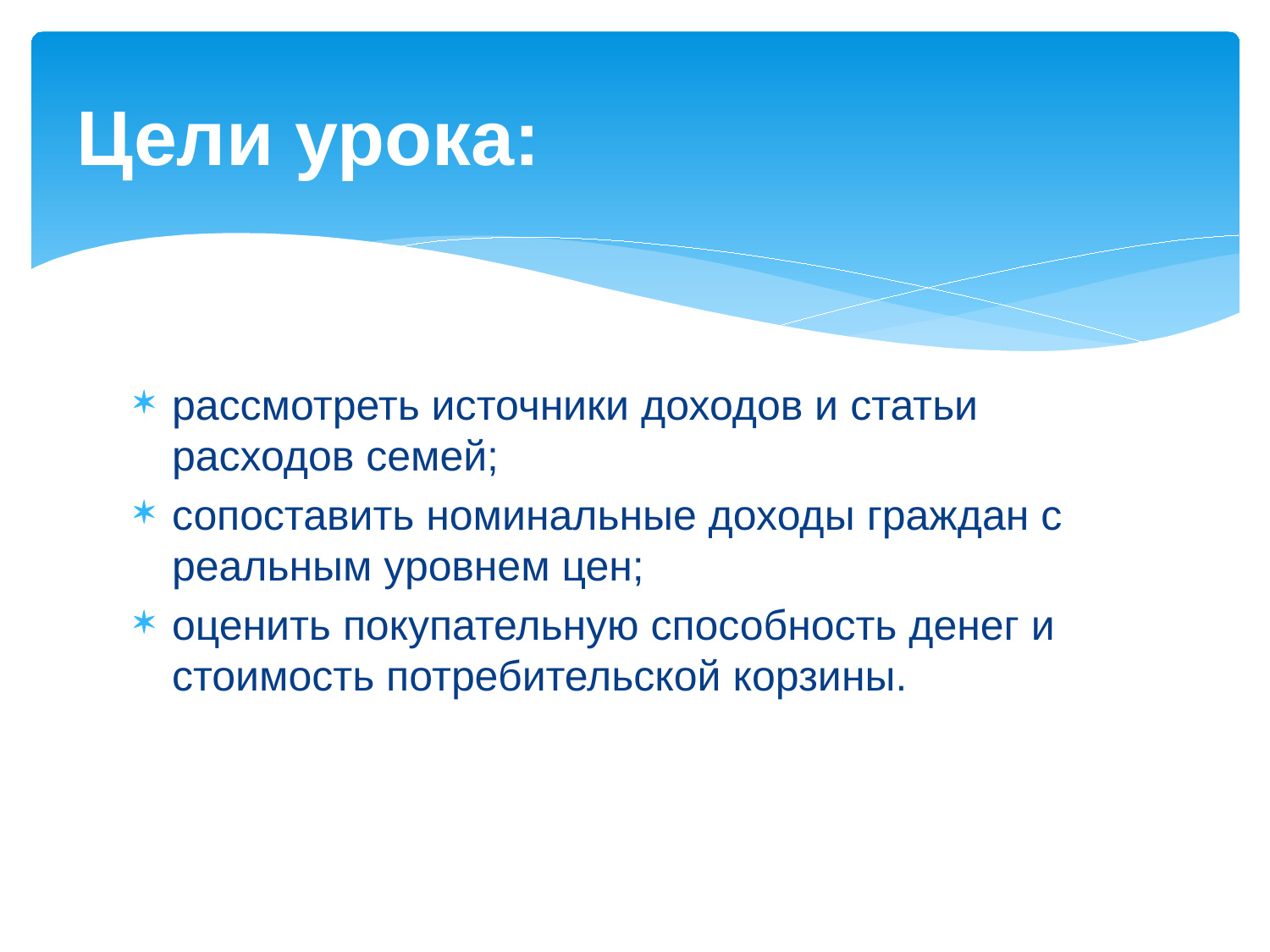

# Цели урока:
рассмотреть источники доходов и статьи расходов семей;
сопоставить номинальные доходы граждан с реальным уровнем цен;
оценить покупательную способность денег и стоимость потребительской корзины.